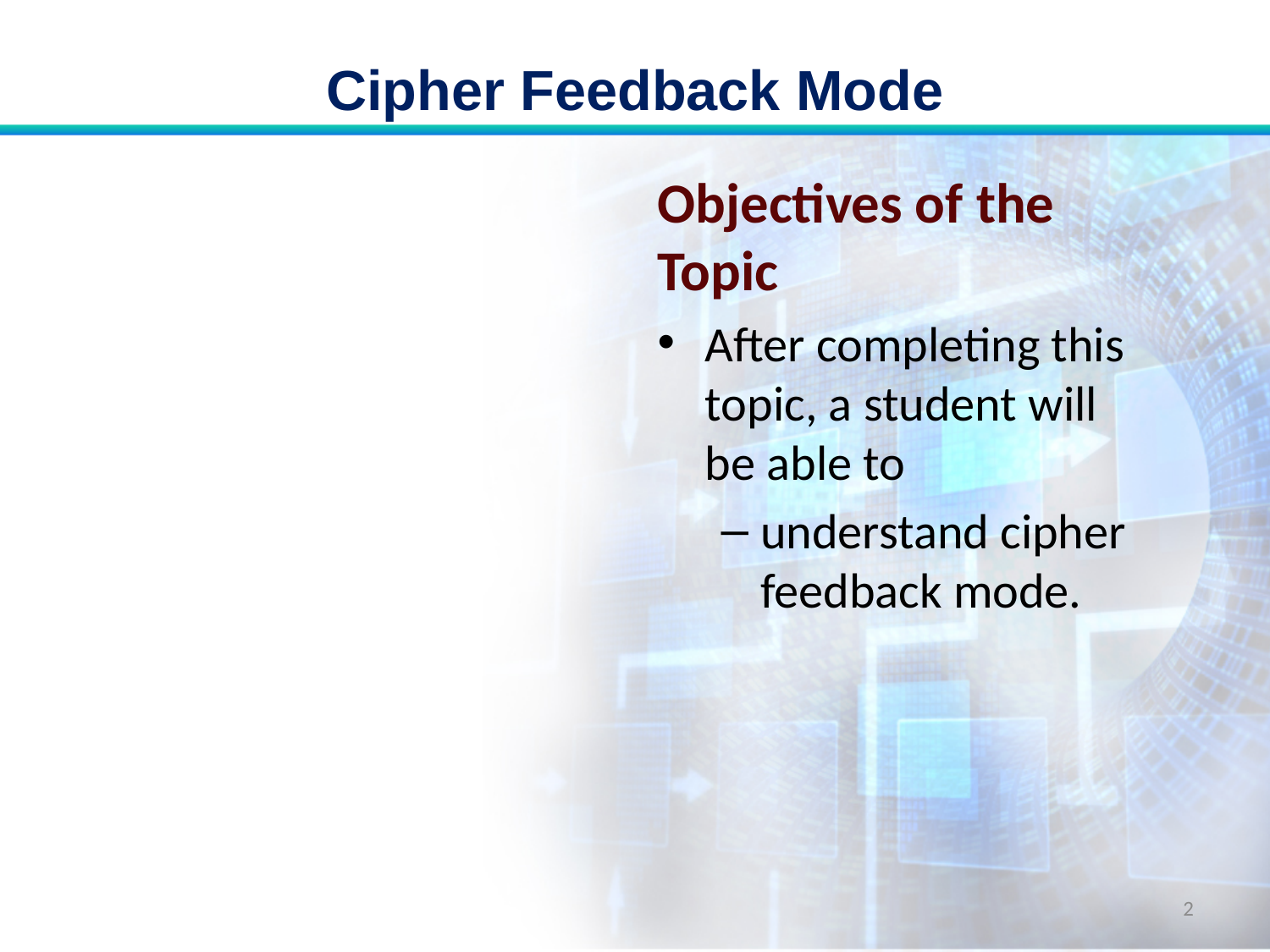

# Cipher Feedback Mode
Objectives of the Topic
After completing this topic, a student will be able to
understand cipher feedback mode.
2